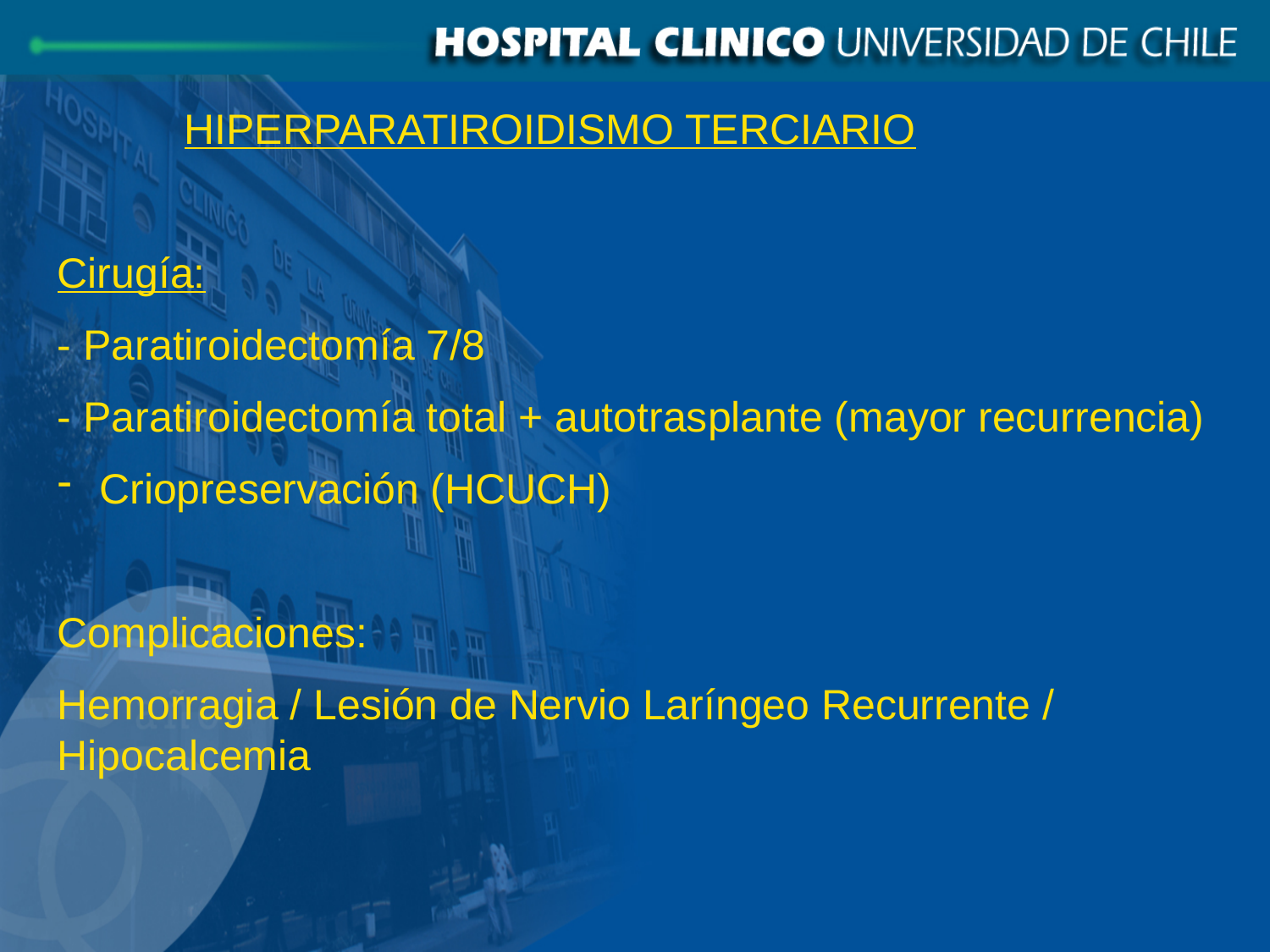

HIPERPARATIROIDISMO TERCIARIO

Cirugía:
- Paratiroidectomía 7/8
- Paratiroidectomía total + autotrasplante (mayor recurrencia)
 Criopreservación (HCUCH)

Complicaciones:
Hemorragia / Lesión de Nervio Laríngeo Recurrente / Hipocalcemia